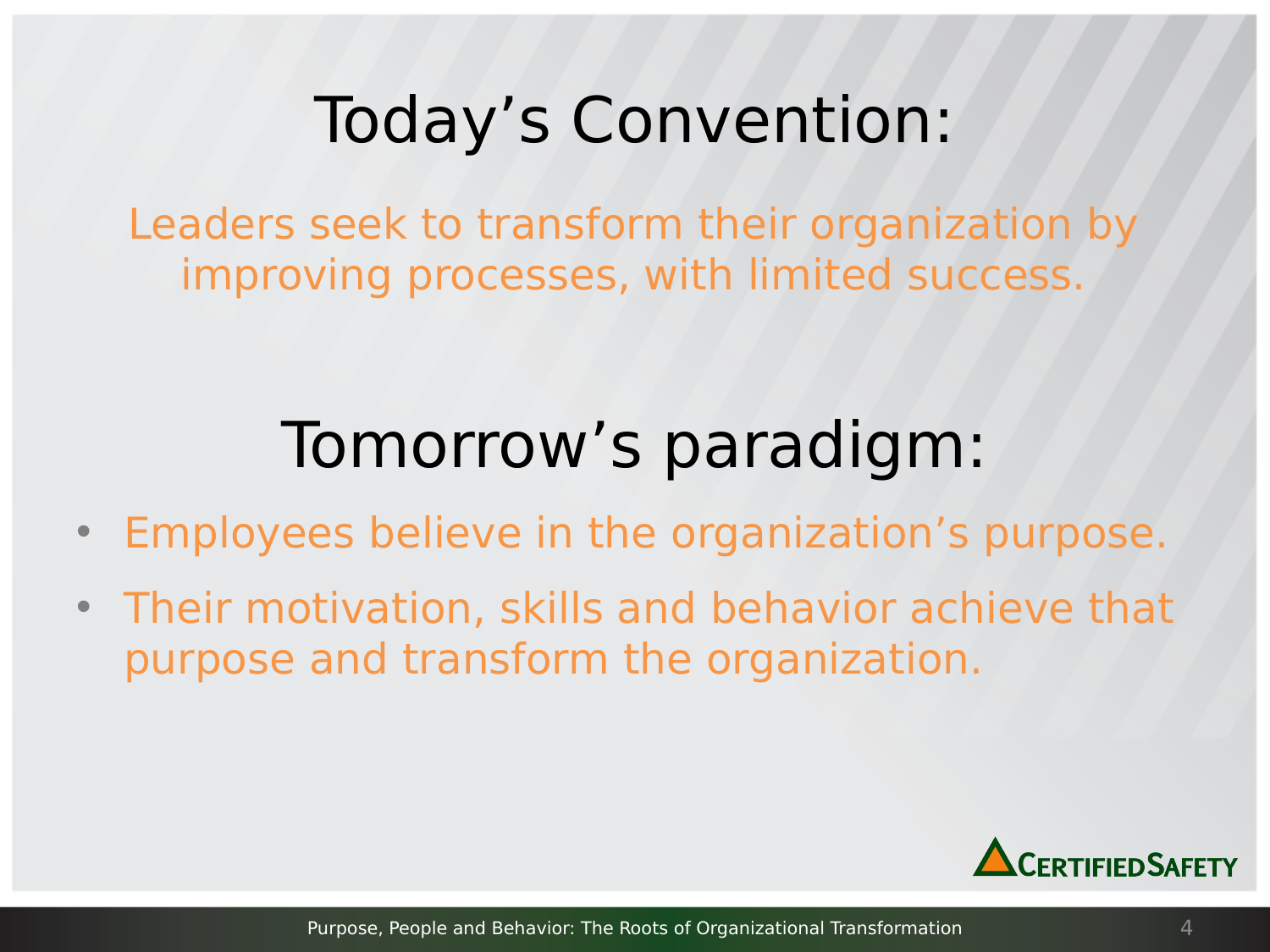

# Today’s Convention:
Leaders seek to transform their organization by improving processes, with limited success.
Tomorrow’s paradigm:
Employees believe in the organization’s purpose.
Their motivation, skills and behavior achieve that purpose and transform the organization.
4
Purpose, People and Behavior: The Roots of Organizational Transformation